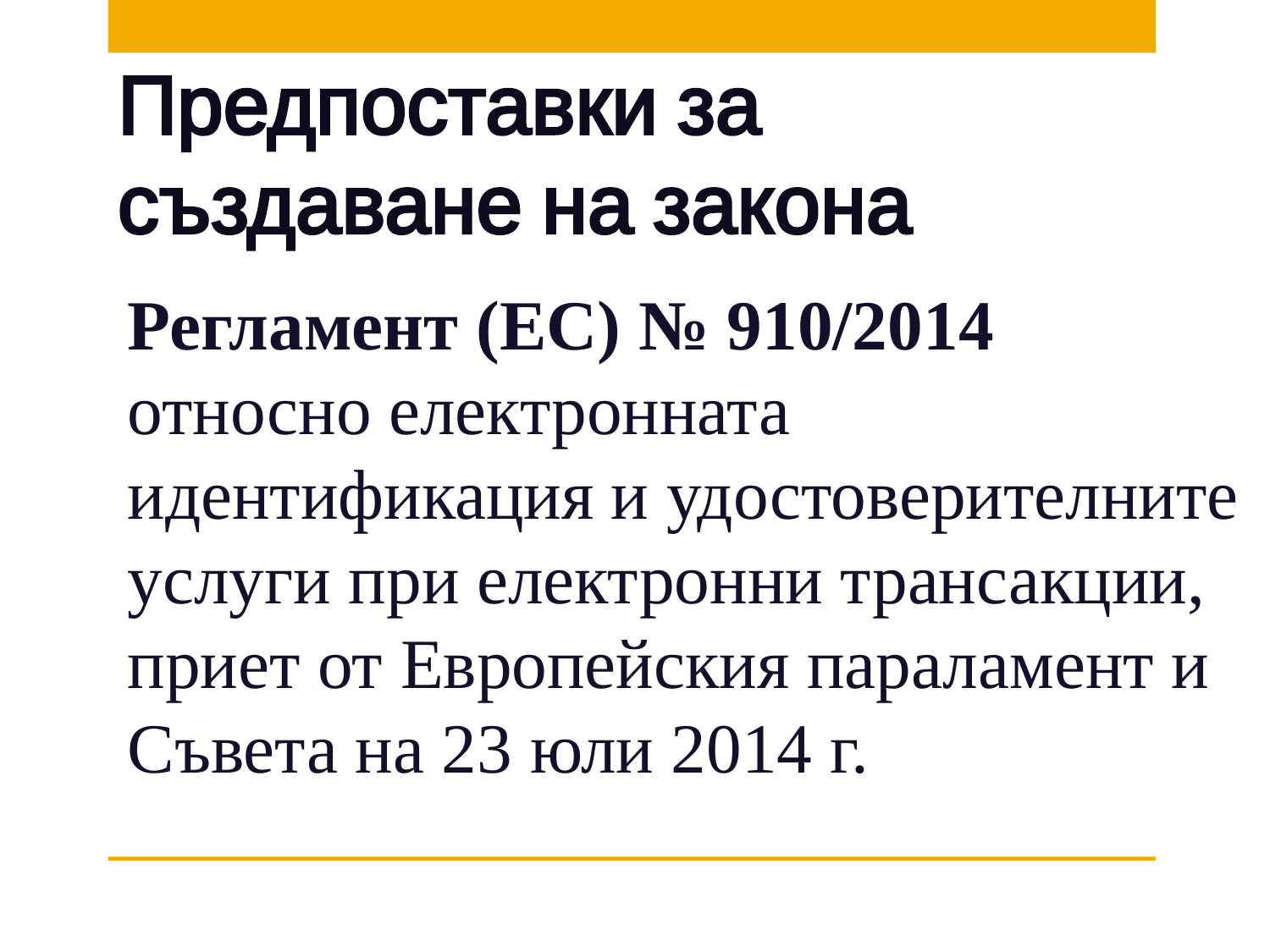

# Предпоставки за създаване на закона
Регламент (ЕС) № 910/2014 относно електронната идентификация и удостоверителните услуги при електронни трансакции, приет от Европейския параламент и Съвета на 23 юли 2014 г.